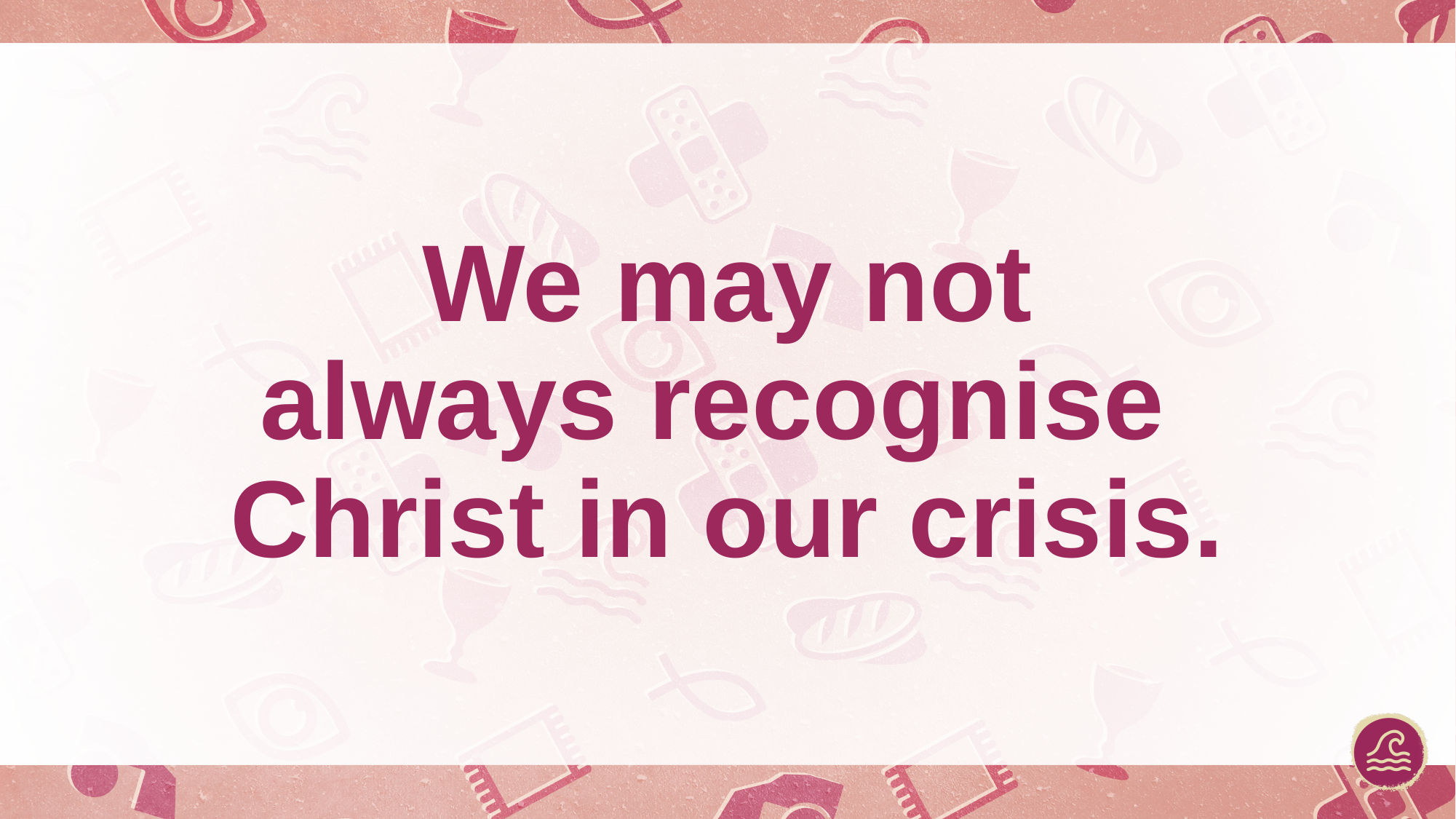

# We may not always recognise  Christ in our crisis.